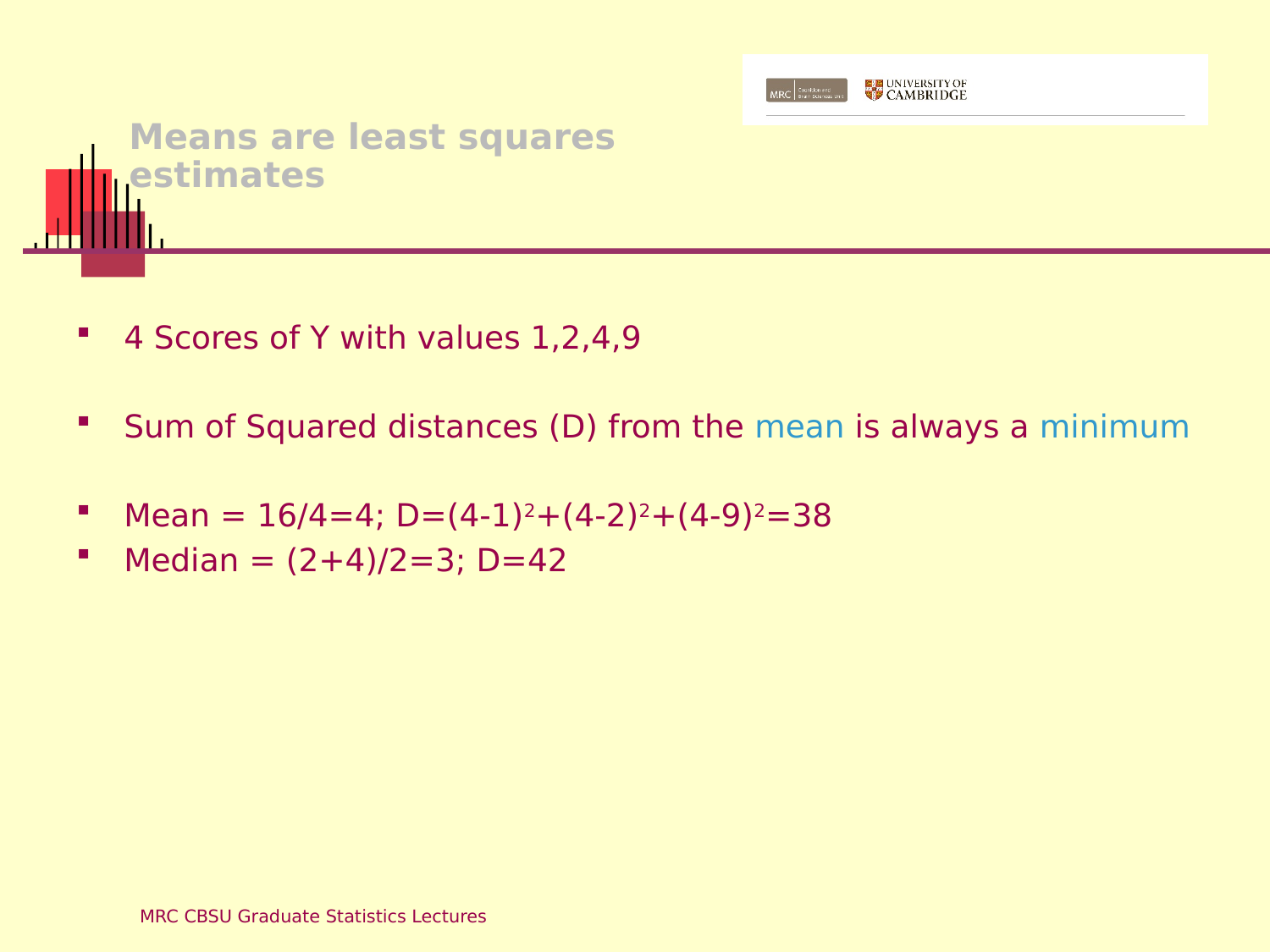

# Means are least squares estimates

4 Scores of Y with values 1,2,4,9

Sum of Squared distances (D) from the mean is always a minimum

Mean = 16/4=4; D=(4-1)2+(4-2)2+(4-9)2=38
Median = (2+4)/2=3; D=42
MRC CBSU Graduate Statistics Lectures